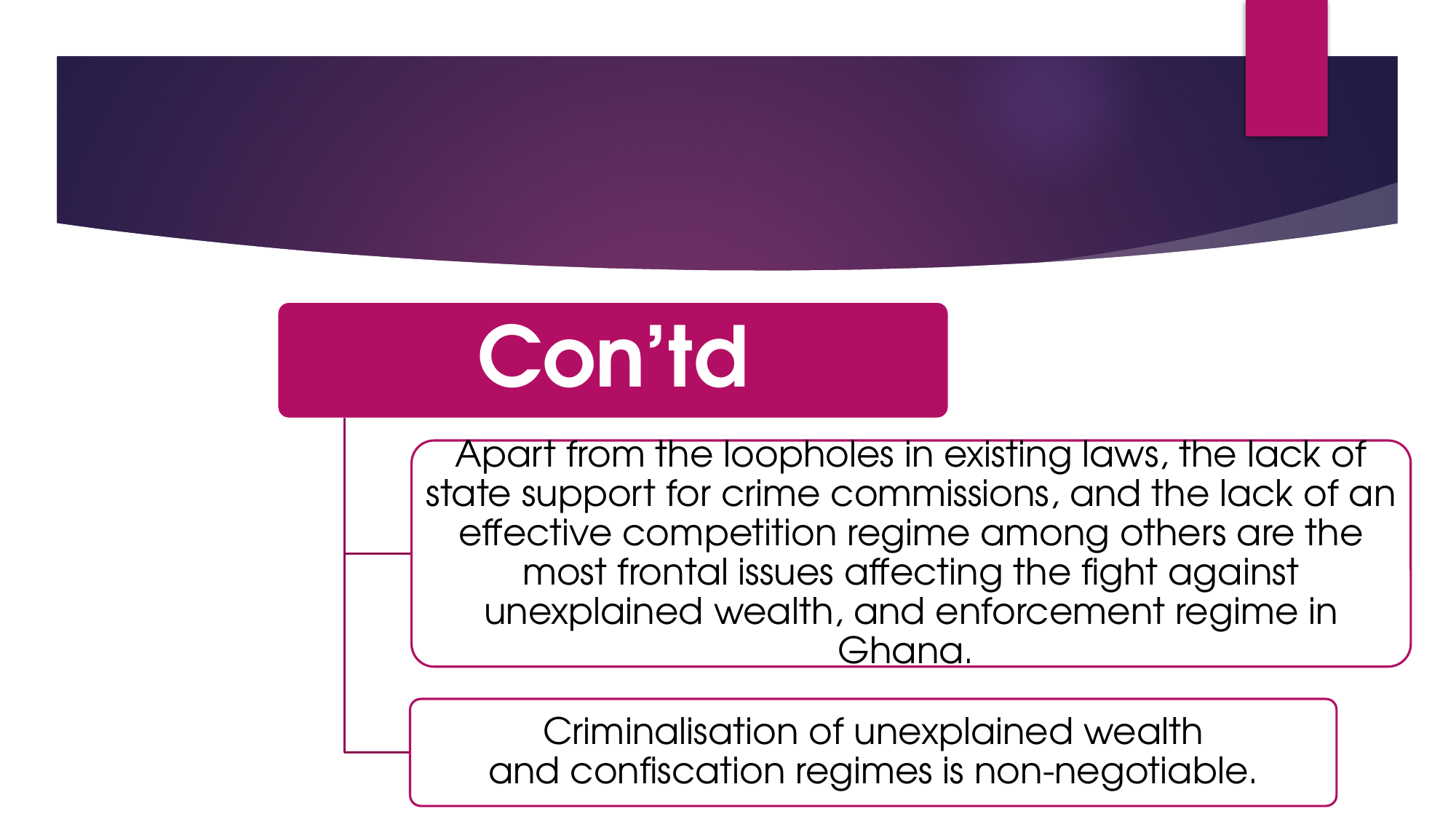

#

Con’td

Apart from the loopholes in existing laws, the lack of state support for crime commissions, and the lack of an effective competition regime among others are the most frontal issues affecting the fight against unexplained wealth, and enforcement regime in Ghana.

Criminalisation of unexplained wealth and confiscation regimes is non-negotiable.